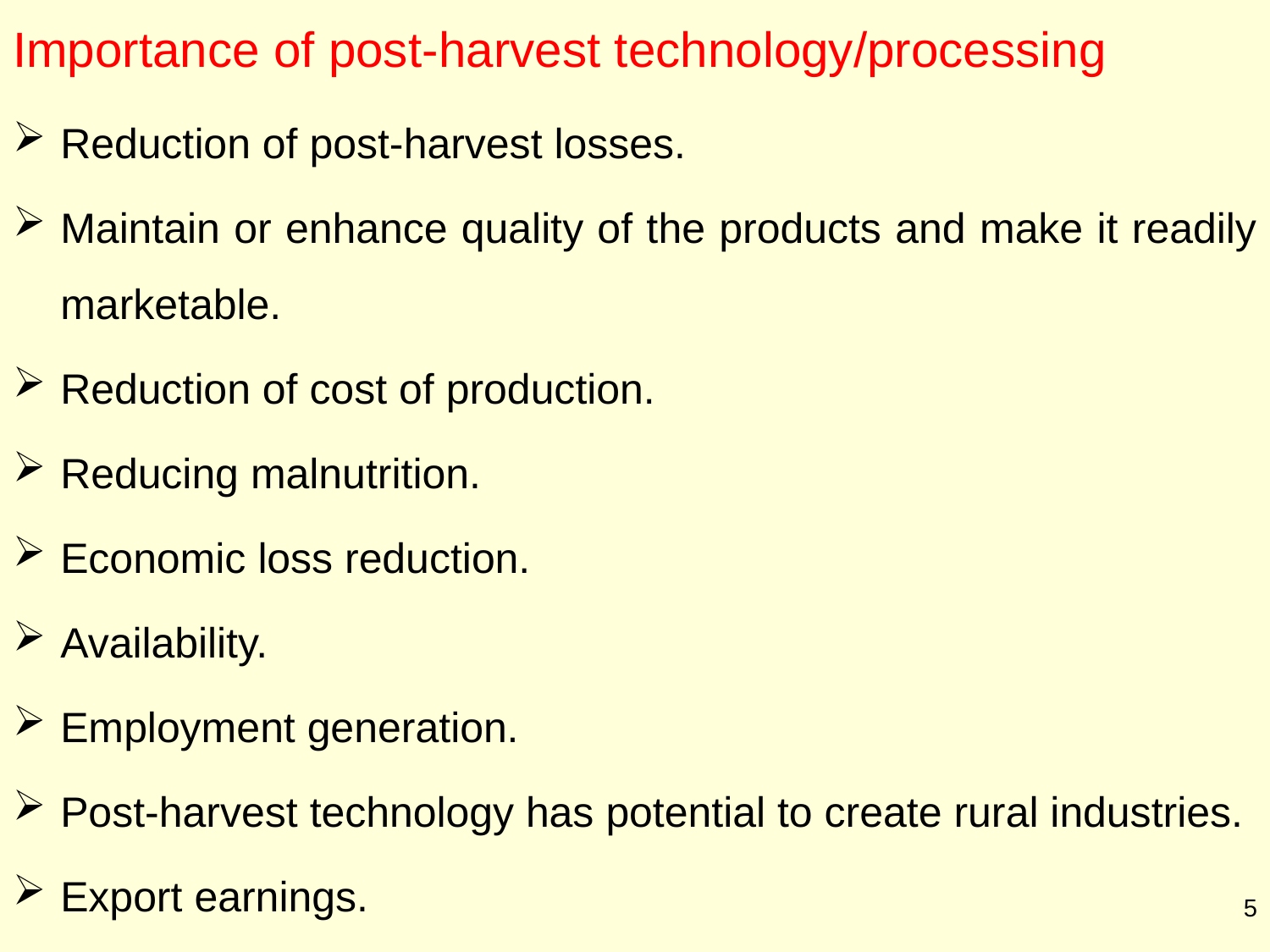

# Importance of post-harvest technology/processing
Reduction of post-harvest losses.
Maintain or enhance quality of the products and make it readily marketable.
Reduction of cost of production.
Reducing malnutrition.
Economic loss reduction.
Availability.
Employment generation.
Post-harvest technology has potential to create rural industries.
Export earnings.

5